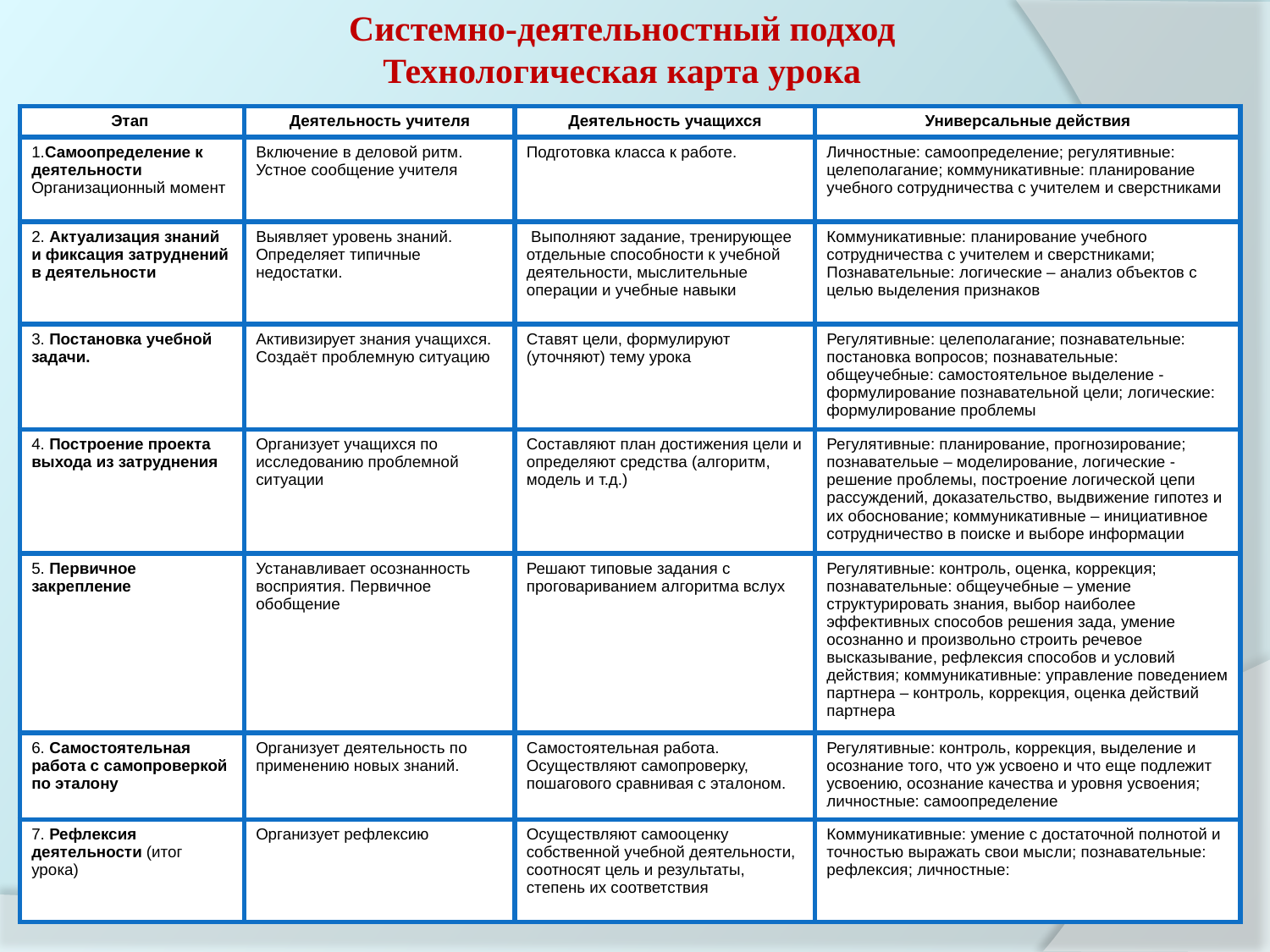

Системно-деятельностный подход
Технологическая карта урока
| Этап | Деятельность учителя | Деятельность учащихся | Универсальные действия |
| --- | --- | --- | --- |
| 1.Самоопределение к деятельности Организационный момент | Включение в деловой ритм. Устное сообщение учителя | Подготовка класса к работе. | Личностные: самоопределение; регулятивные: целеполагание; коммуникативные: планирование учебного сотрудничества с учителем и сверстниками |
| 2. Актуализация знаний и фиксация затруднений в деятельности | Выявляет уровень знаний. Определяет типичные недостатки. | Выполняют задание, тренирующее отдельные способности к учебной деятельности, мыслительные операции и учебные навыки | Коммуникативные: планирование учебного сотрудничества с учителем и сверстниками; Познавательные: логические – анализ объектов с целью выделения признаков |
| 3. Постановка учебной задачи. | Активизирует знания учащихся. Создаёт проблемную ситуацию | Ставят цели, формулируют (уточняют) тему урока | Регулятивные: целеполагание; познавательные: постановка вопросов; познавательные: общеучебные: самостоятельное выделение - формулирование познавательной цели; логические: формулирование проблемы |
| 4. Построение проекта выхода из затруднения | Организует учащихся по исследованию проблемной ситуации | Составляют план достижения цели и определяют средства (алгоритм, модель и т.д.) | Регулятивные: планирование, прогнозирование; познавательые – моделирование, логические - решение проблемы, построение логической цепи рассуждений, доказательство, выдвижение гипотез и их обоснование; коммуникативные – инициативное сотрудничество в поиске и выборе информации |
| 5. Первичное закрепление | Устанавливает осознанность восприятия. Первичное обобщение | Решают типовые задания с проговариванием алгоритма вслух | Регулятивные: контроль, оценка, коррекция; познавательные: общеучебные – умение структурировать знания, выбор наиболее эффективных способов решения зада, умение осознанно и произвольно строить речевое высказывание, рефлексия способов и условий действия; коммуникативные: управление поведением партнера – контроль, коррекция, оценка действий партнера |
| 6. Самостоятельная работа с самопроверкой по эталону | Организует деятельность по применению новых знаний. | Самостоятельная работа. Осуществляют самопроверку, пошагового сравнивая с эталоном. | Регулятивные: контроль, коррекция, выделение и осознание того, что уж усвоено и что еще подлежит усвоению, осознание качества и уровня усвоения; личностные: самоопределение |
| 7. Рефлексия деятельности (итог урока) | Организует рефлексию | Осуществляют самооценку собственной учебной деятельности, соотносят цель и результаты, степень их соответствия | Коммуникативные: умение с достаточной полнотой и точностью выражать свои мысли; познавательные: рефлексия; личностные: |